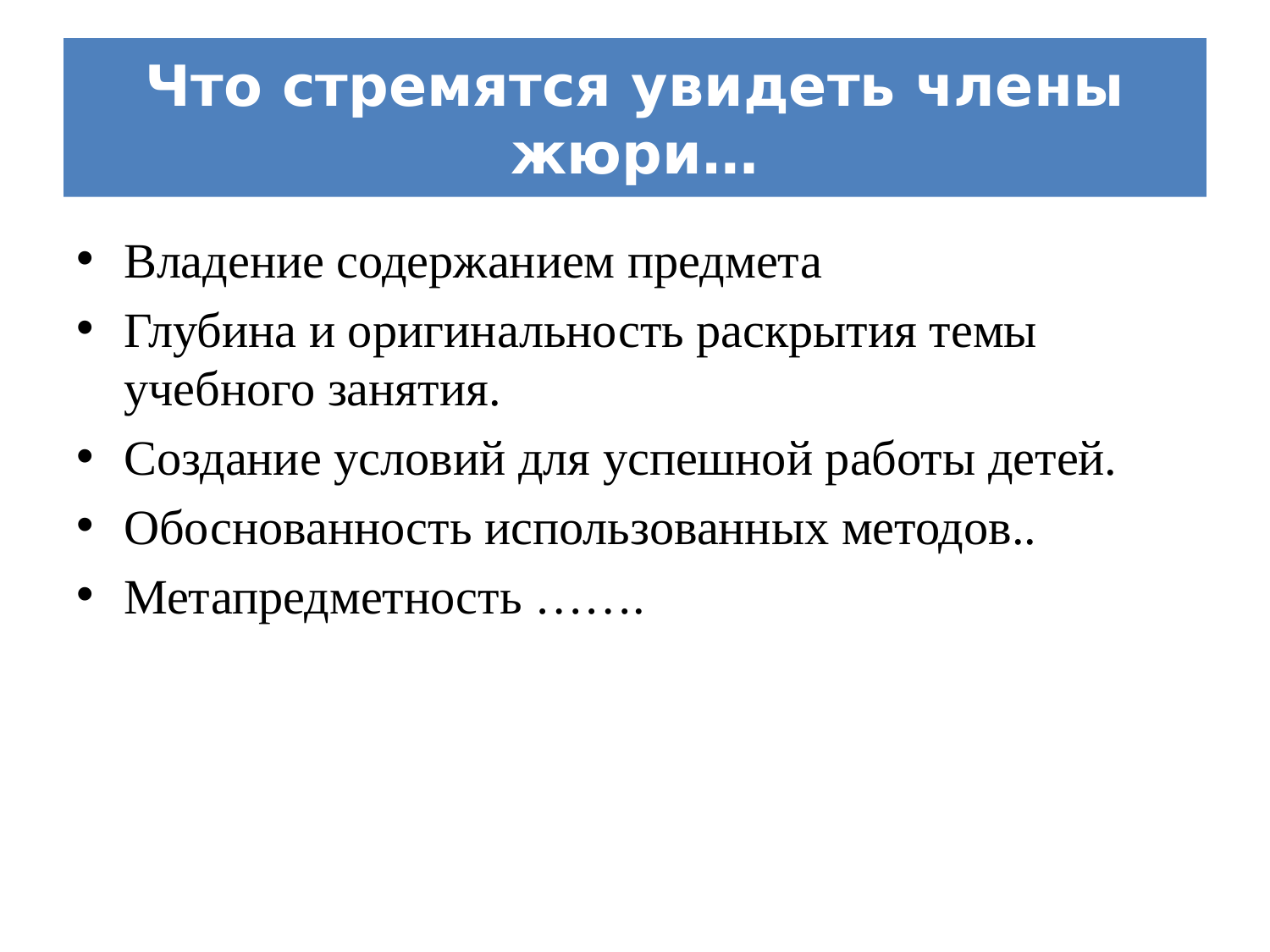

# Что стремятся увидеть члены жюри…
Владение содержанием предмета
Глубина и оригинальность раскрытия темы учебного занятия.
Создание условий для успешной работы детей.
Обоснованность использованных методов..
Метапредметность …….